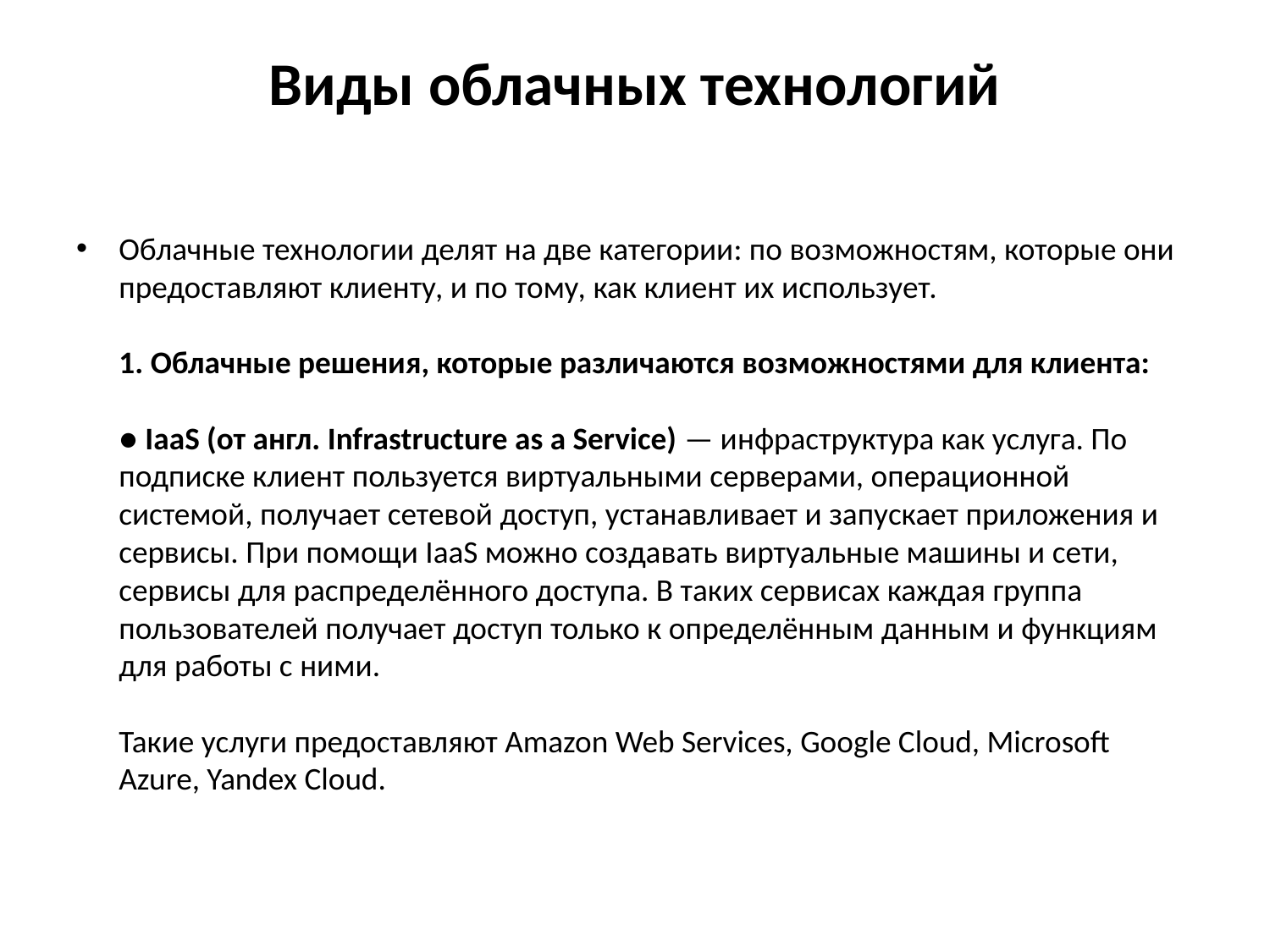

# Виды облачных технологий
Облачные технологии делят на две категории: по возможностям, которые они предоставляют клиенту, и по тому, как клиент их использует.
1. Облачные решения, которые различаются возможностями для клиента:
● IaaS (от англ. Infrastructure as a Service) — инфраструктура как услуга. По подписке клиент пользуется виртуальными серверами, операционной системой, получает сетевой доступ, устанавливает и запускает приложения и сервисы. При помощи IaaS можно создавать виртуальные машины и сети, сервисы для распределённого доступа. В таких сервисах каждая группа пользователей получает доступ только к определённым данным и функциям для работы с ними.
Такие услуги предоставляют Amazon Web Services, Google Cloud, Microsoft Azure, Yandex Cloud.